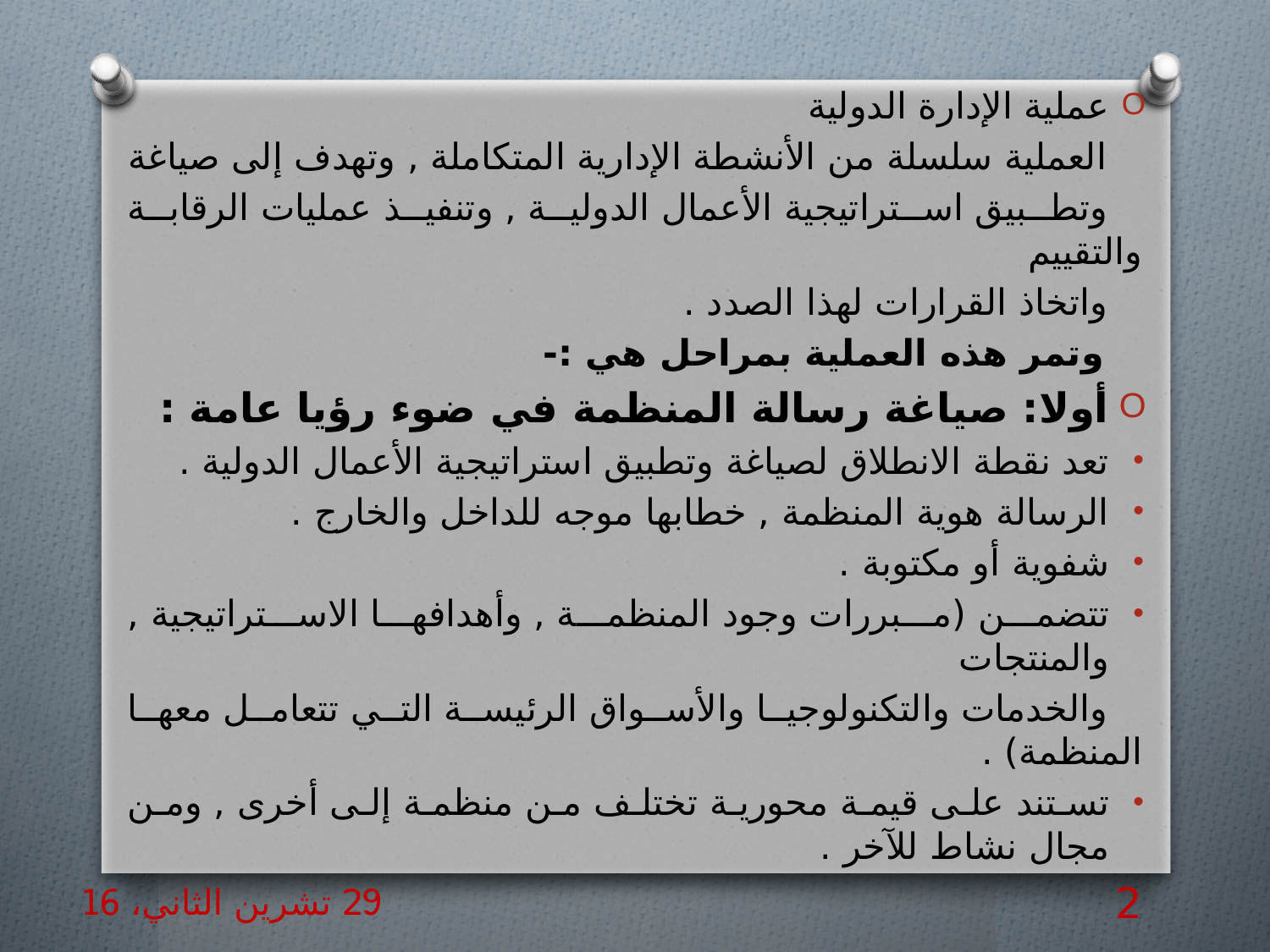

عملية الإدارة الدولية
   العملية سلسلة من الأنشطة الإدارية المتكاملة , وتهدف إلى صياغة
   وتطبيق استراتيجية الأعمال الدولية , وتنفيذ عمليات الرقابة والتقييم
   واتخاذ القرارات لهذا الصدد .
   وتمر هذه العملية بمراحل هي :-
أولا: صياغة رسالة المنظمة في ضوء رؤيا عامة :
تعد نقطة الانطلاق لصياغة وتطبيق استراتيجية الأعمال الدولية .
الرسالة هوية المنظمة , خطابها موجه للداخل والخارج .
شفوية أو مكتوبة .
تتضمن (مبررات وجود المنظمة , وأهدافها الاستراتيجية , والمنتجات
   والخدمات والتكنولوجيا والأسواق الرئيسة التي تتعامل معها المنظمة) .
تستند على قيمة محورية تختلف من منظمة إلى أخرى , ومن مجال نشاط للآخر .

29 تشرين الثاني، 16
2